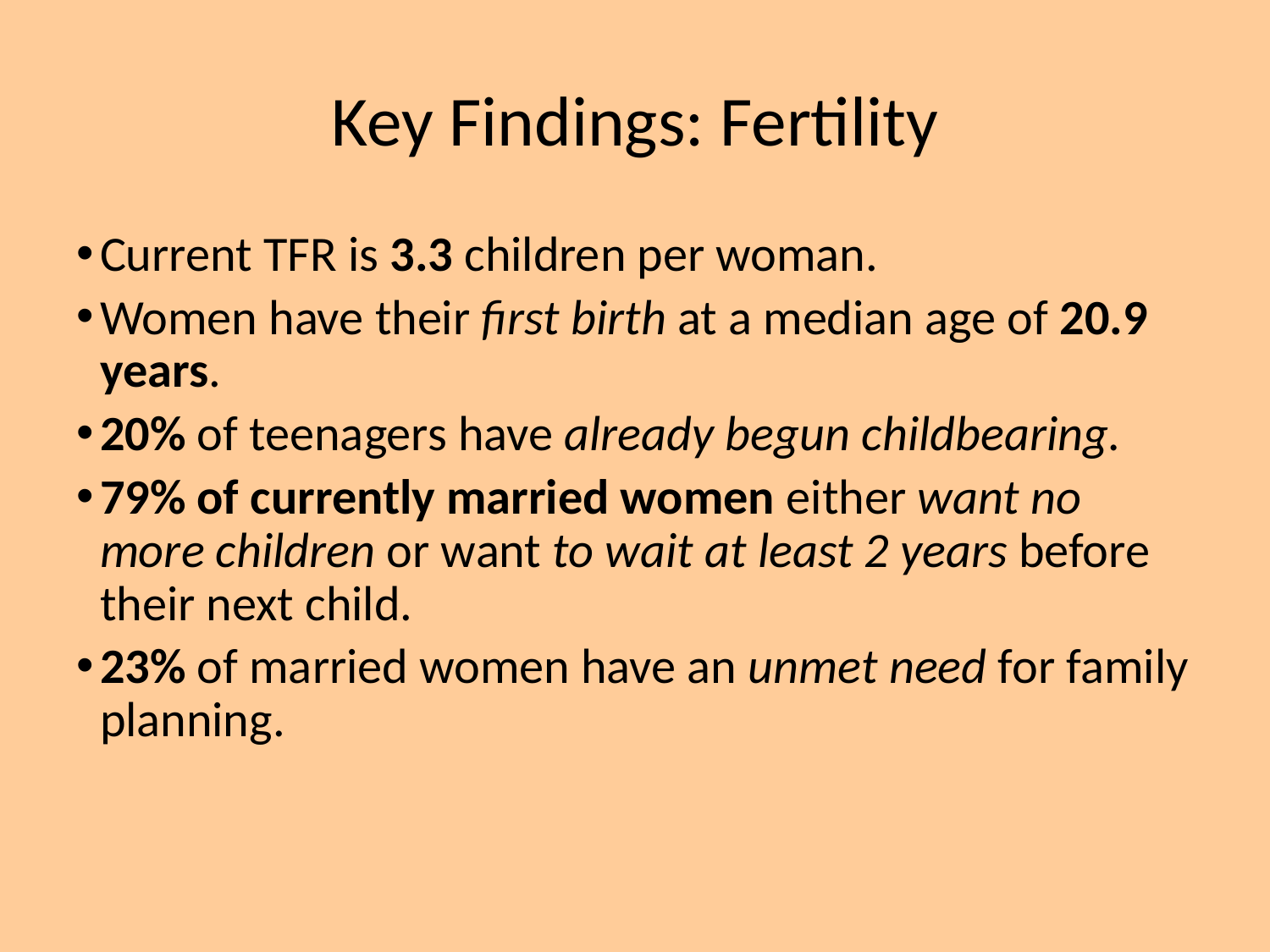

# Key Findings: Fertility
Current TFR is 3.3 children per woman.
Women have their first birth at a median age of 20.9 years.
20% of teenagers have already begun childbearing.
79% of currently married women either want no more children or want to wait at least 2 years before their next child.
23% of married women have an unmet need for family planning.